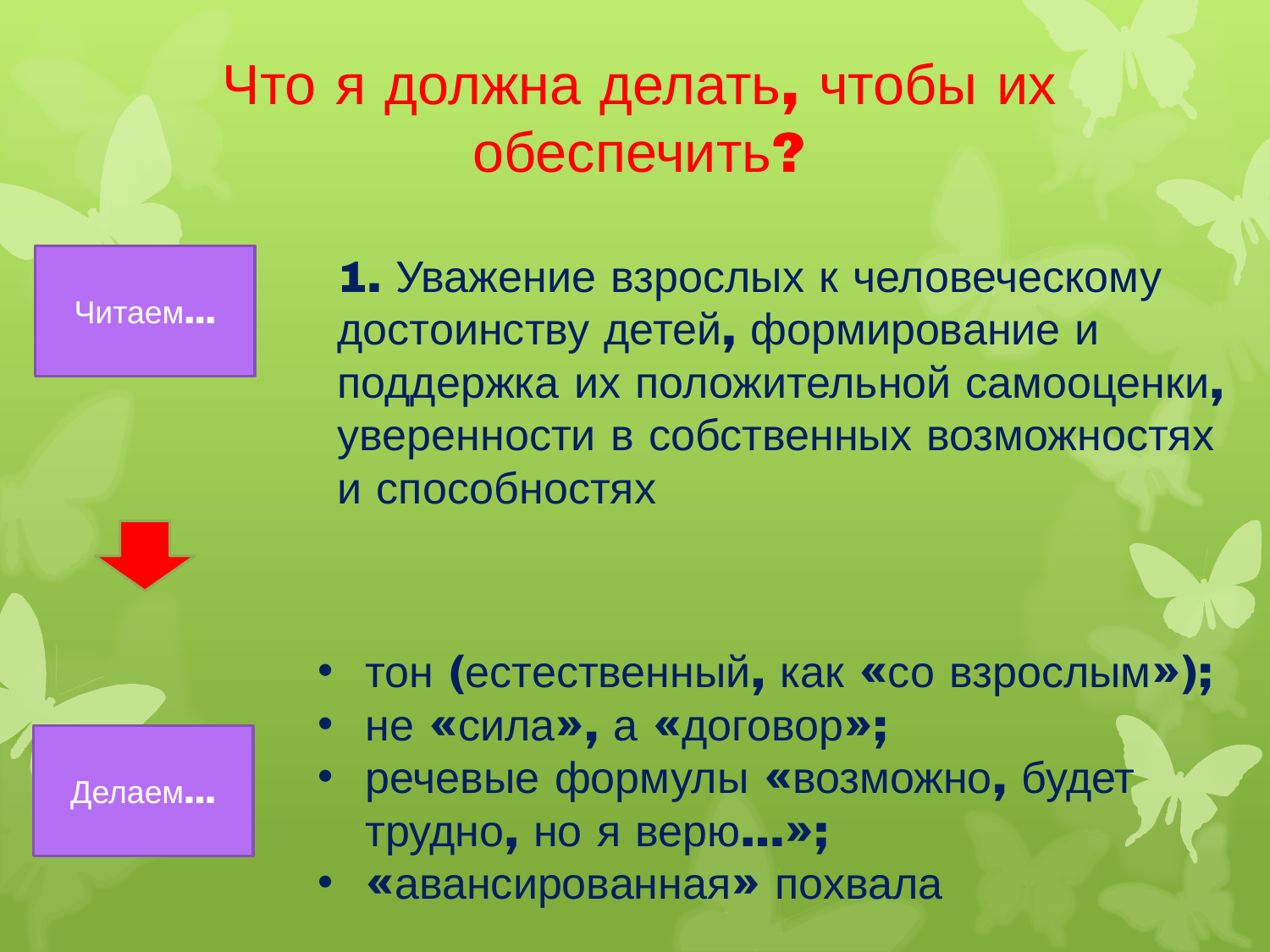

Что я должна делать, чтобы их обеспечить?
# 1. Уважение взрослых к человеческому достоинству детей, формирование и поддержка их положительной самооценки, уверенности в собственных возможностях и способностях
Читаем…

тон (естественный, как «со взрослым»);
не «сила», а «договор»;
речевые формулы «возможно, будет трудно, но я верю…»;
«авансированная» похвала
Делаем…